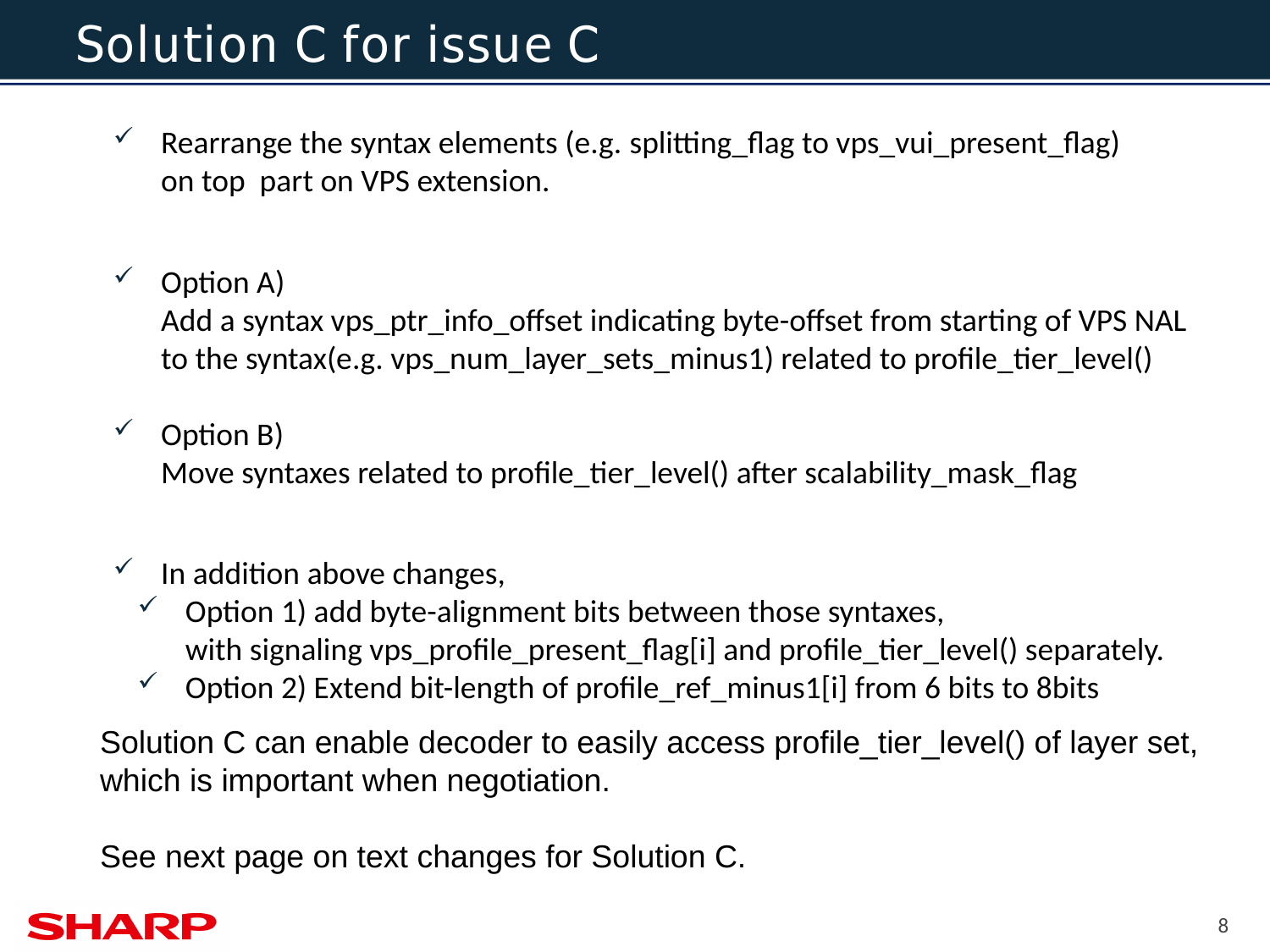

# Solution C for issue C
Rearrange the syntax elements (e.g. splitting_flag to vps_vui_present_flag)
on top  part on VPS extension.

Option A)
Add a syntax vps_ptr_info_offset indicating byte-offset from starting of VPS NAL to the syntax(e.g. vps_num_layer_sets_minus1) related to profile_tier_level()
Option B)
Move syntaxes related to profile_tier_level() after scalability_mask_flag

In addition above changes,
Option 1) add byte-alignment bits between those syntaxes,
with signaling vps_profile_present_flag[i] and profile_tier_level() separately.
Option 2) Extend bit-length of profile_ref_minus1[i] from 6 bits to 8bits

Solution C can enable decoder to easily access profile_tier_level() of layer set, which is important when negotiation.

See next page on text changes for Solution C.
8